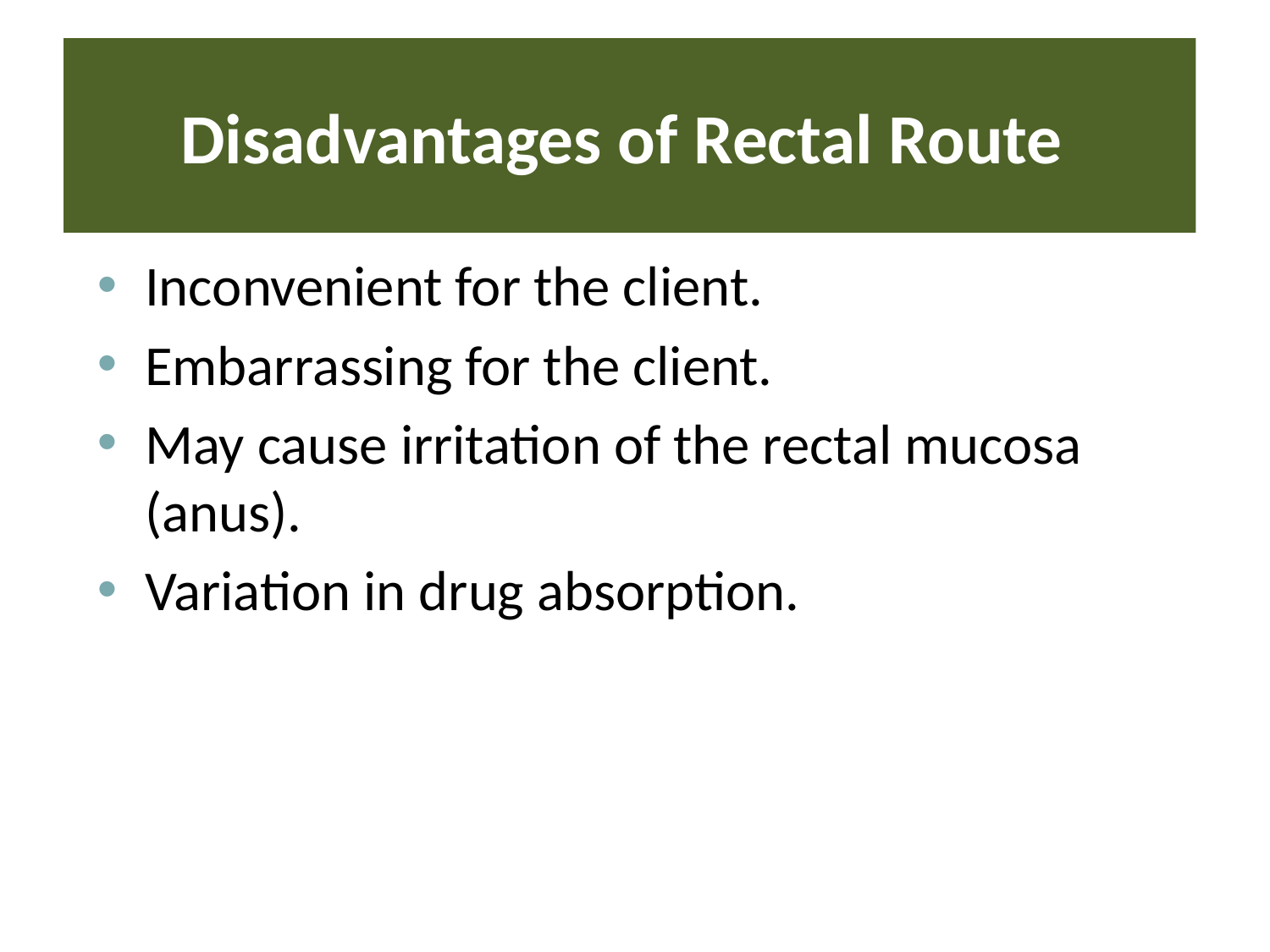

# Disadvantages of Rectal Route
Inconvenient for the client.
Embarrassing for the client.
May cause irritation of the rectal mucosa (anus).
Variation in drug absorption.